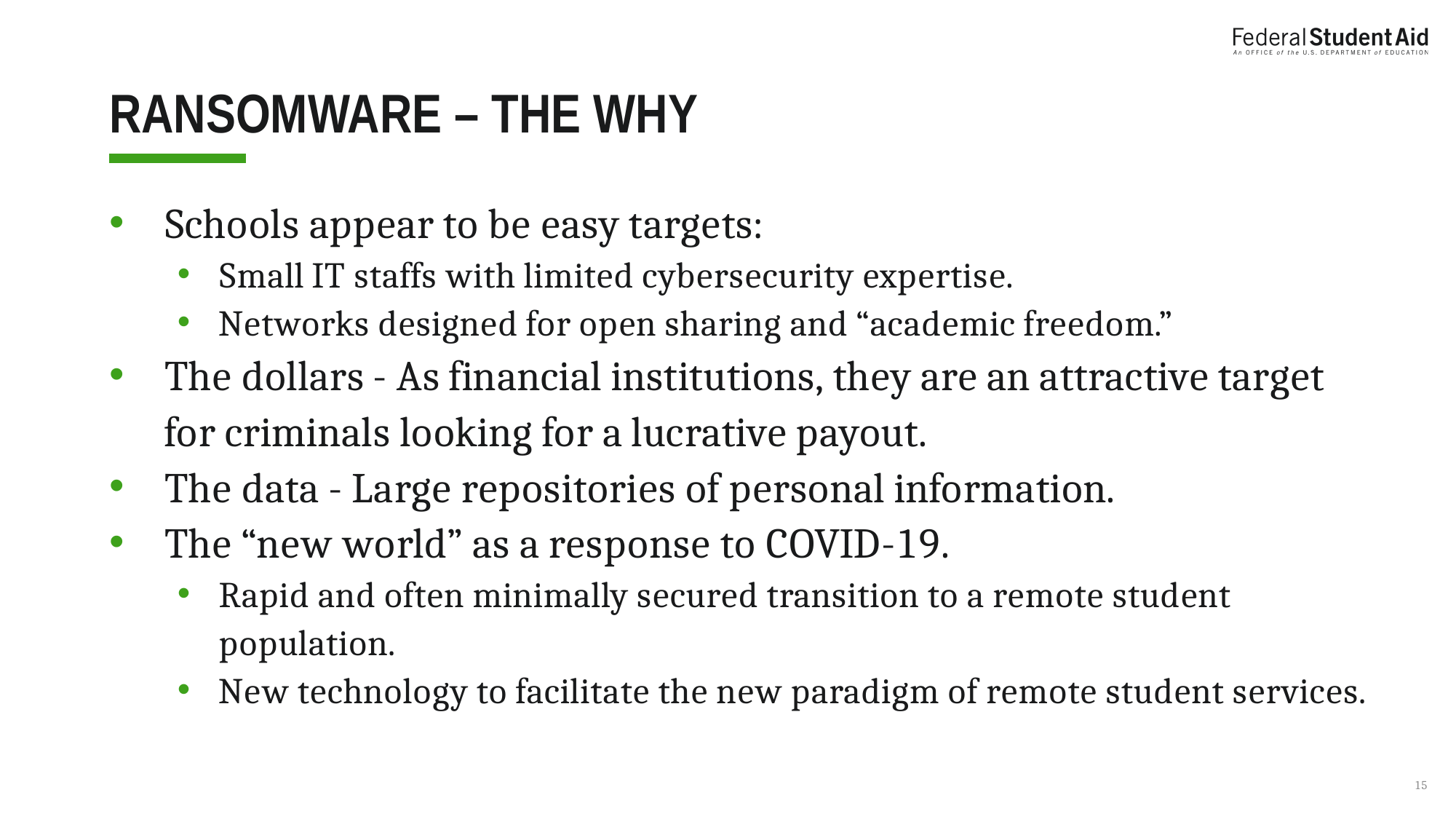

# Ransomware – the why
Schools appear to be easy targets:
Small IT staffs with limited cybersecurity expertise.
Networks designed for open sharing and “academic freedom.”
The dollars - As financial institutions, they are an attractive target for criminals looking for a lucrative payout.
The data - Large repositories of personal information.
The “new world” as a response to COVID-19.
Rapid and often minimally secured transition to a remote student population.
New technology to facilitate the new paradigm of remote student services.

15